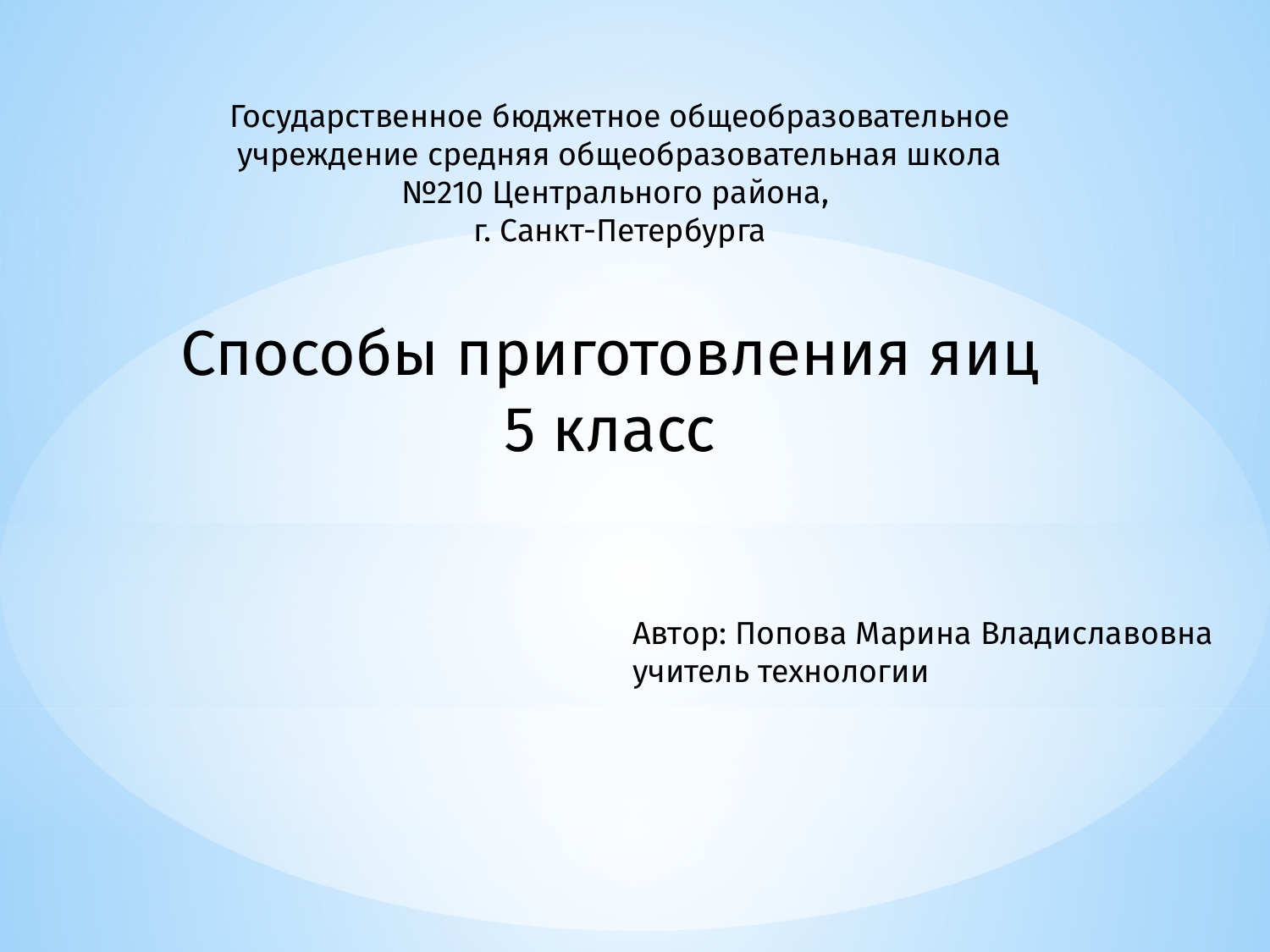

Государственное бюджетное общеобразовательное учреждение средняя общеобразовательная школа №210 Центрального района,
г. Санкт-Петербурга
Способы приготовления яиц
5 класс
Автор: Попова Марина Владиславовна
учитель технологии